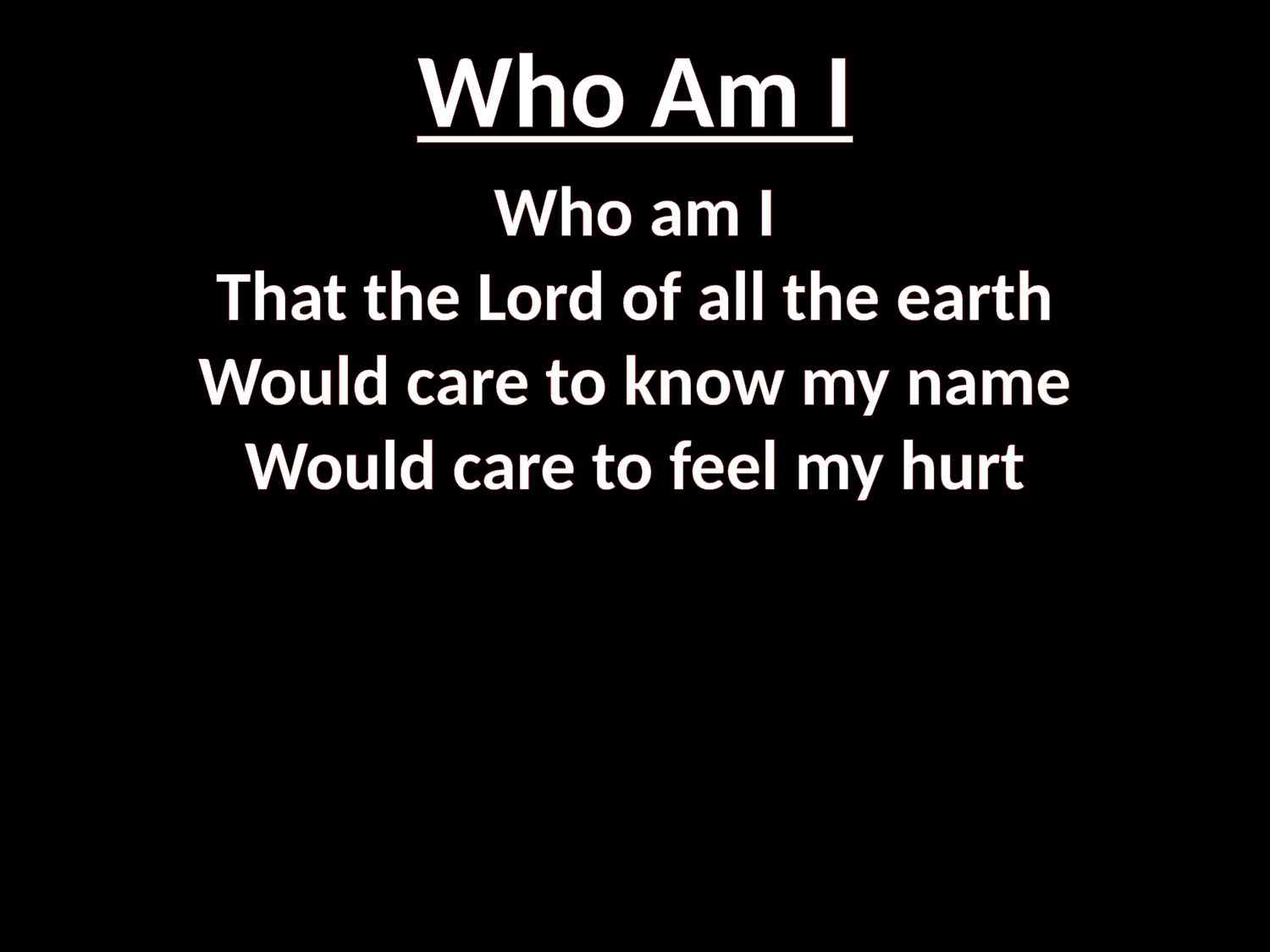

# Who Am I
Who am I
That the Lord of all the earth
Would care to know my name
Would care to feel my hurt